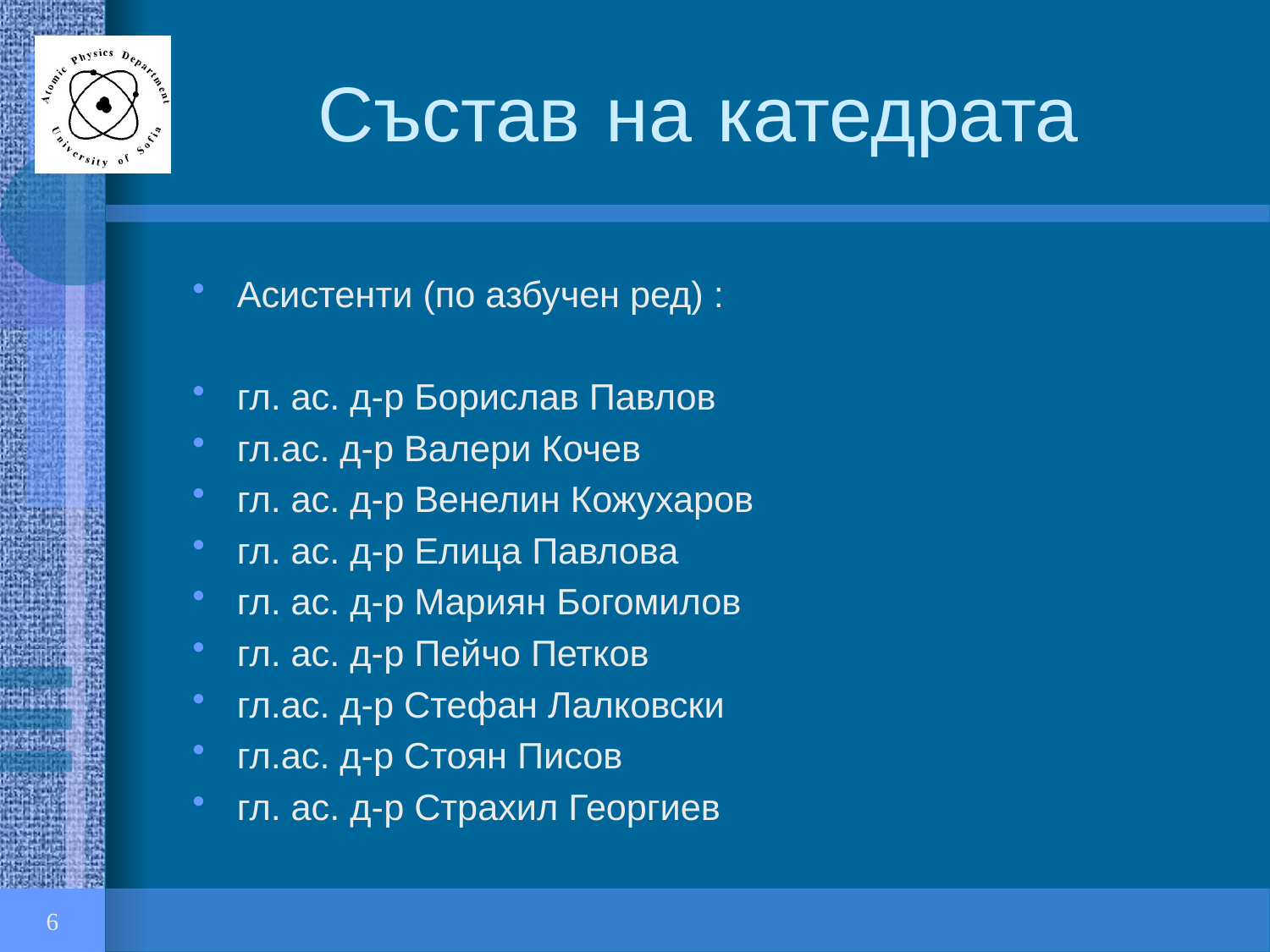

# Състав на катедрата
Асистенти (по азбучен ред) :

гл. ас. д-р Борислав Павлов
гл.ас. д-р Валери Кочев
гл. ас. д-р Венелин Кожухаров
гл. ас. д-р Елица Павлова
гл. ас. д-р Мариян Богомилов
гл. ас. д-р Пейчо Петков
гл.ас. д-р Стефан Лалковски
гл.ас. д-р Стоян Писов
гл. ас. д-р Страхил Георгиев
6